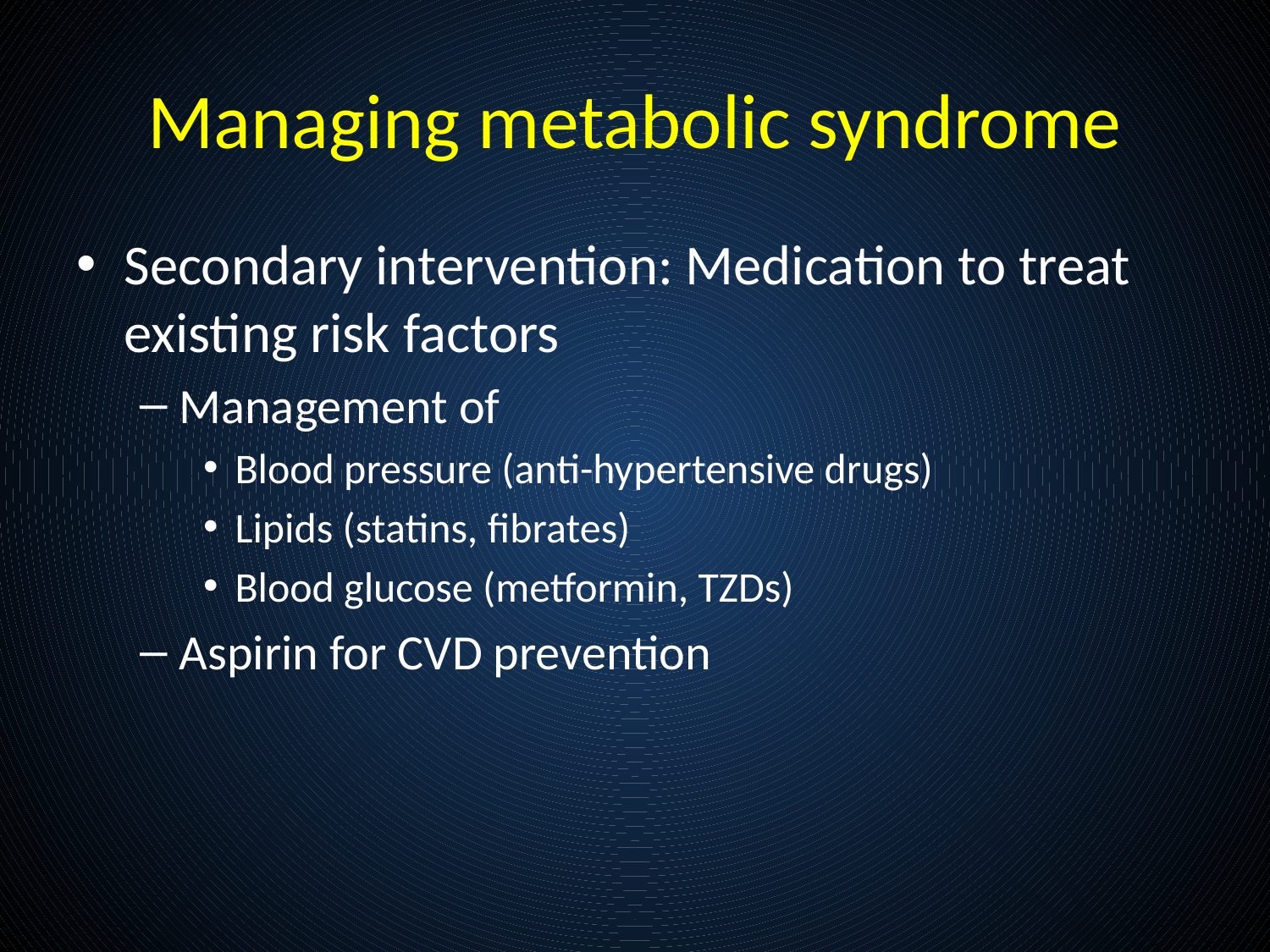

# Managing metabolic syndrome
Secondary intervention: Medication to treat existing risk factors
Management of
Blood pressure (anti-hypertensive drugs)
Lipids (statins, fibrates)
Blood glucose (metformin, TZDs)
Aspirin for CVD prevention